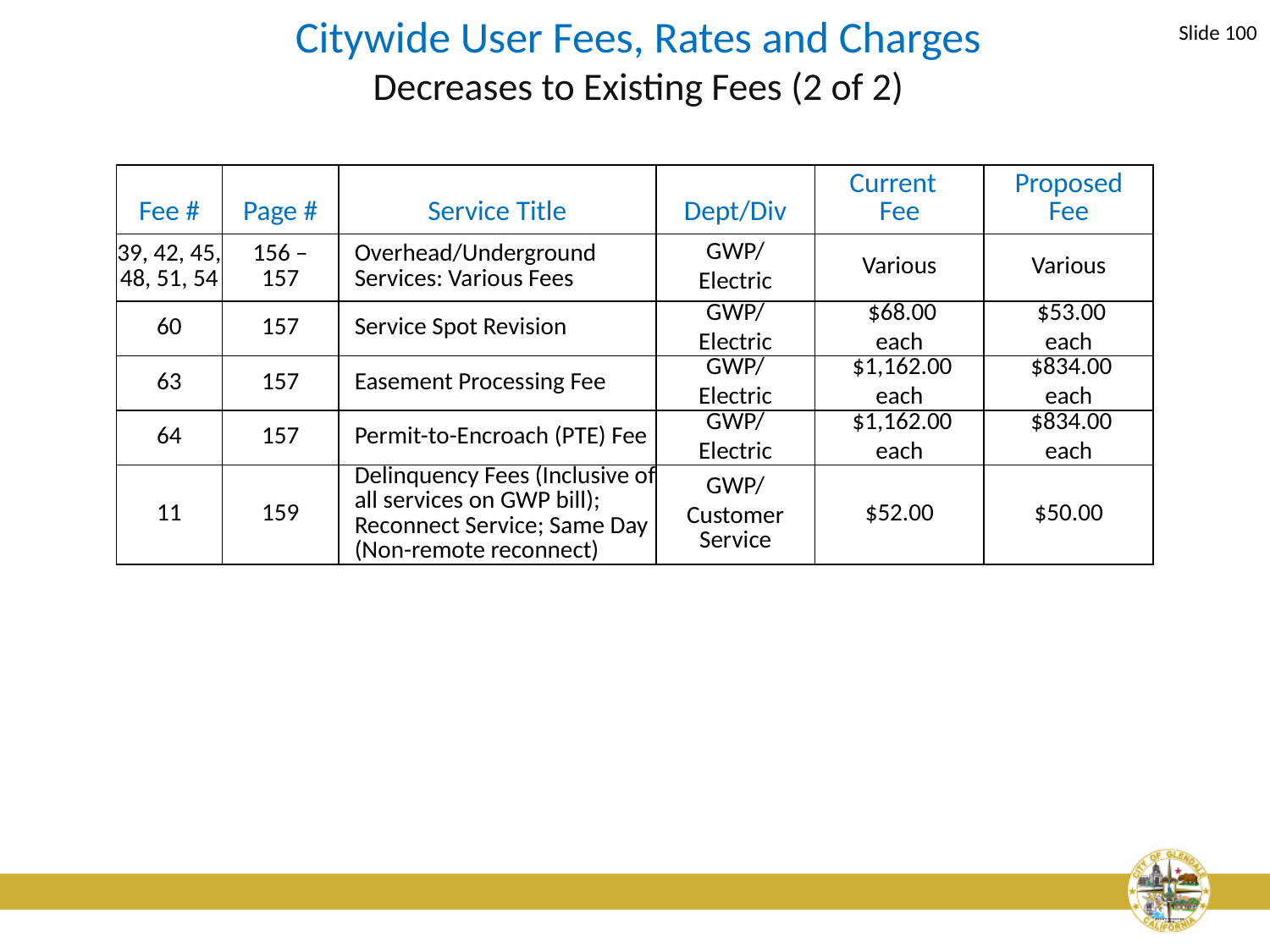

Slide 100
Citywide User Fees, Rates and Charges
Decreases to Existing Fees (2 of 2)
| Fee # | Page # | Service Title | Dept/Div | Current Fee | Proposed Fee |
| --- | --- | --- | --- | --- | --- |
| 39, 42, 45, 48, 51, 54 | 156 – 157 | Overhead/Underground Services: Various Fees | GWP/ Electric | Various | Various |
| 60 | 157 | Service Spot Revision | GWP/ Electric | $68.00 each | $53.00 each |
| 63 | 157 | Easement Processing Fee | GWP/ Electric | $1,162.00 each | $834.00 each |
| 64 | 157 | Permit-to-Encroach (PTE) Fee | GWP/ Electric | $1,162.00 each | $834.00 each |
| 11 | 159 | Delinquency Fees (Inclusive of all services on GWP bill); Reconnect Service; Same Day (Non-remote reconnect) | GWP/ Customer Service | $52.00 | $50.00 |